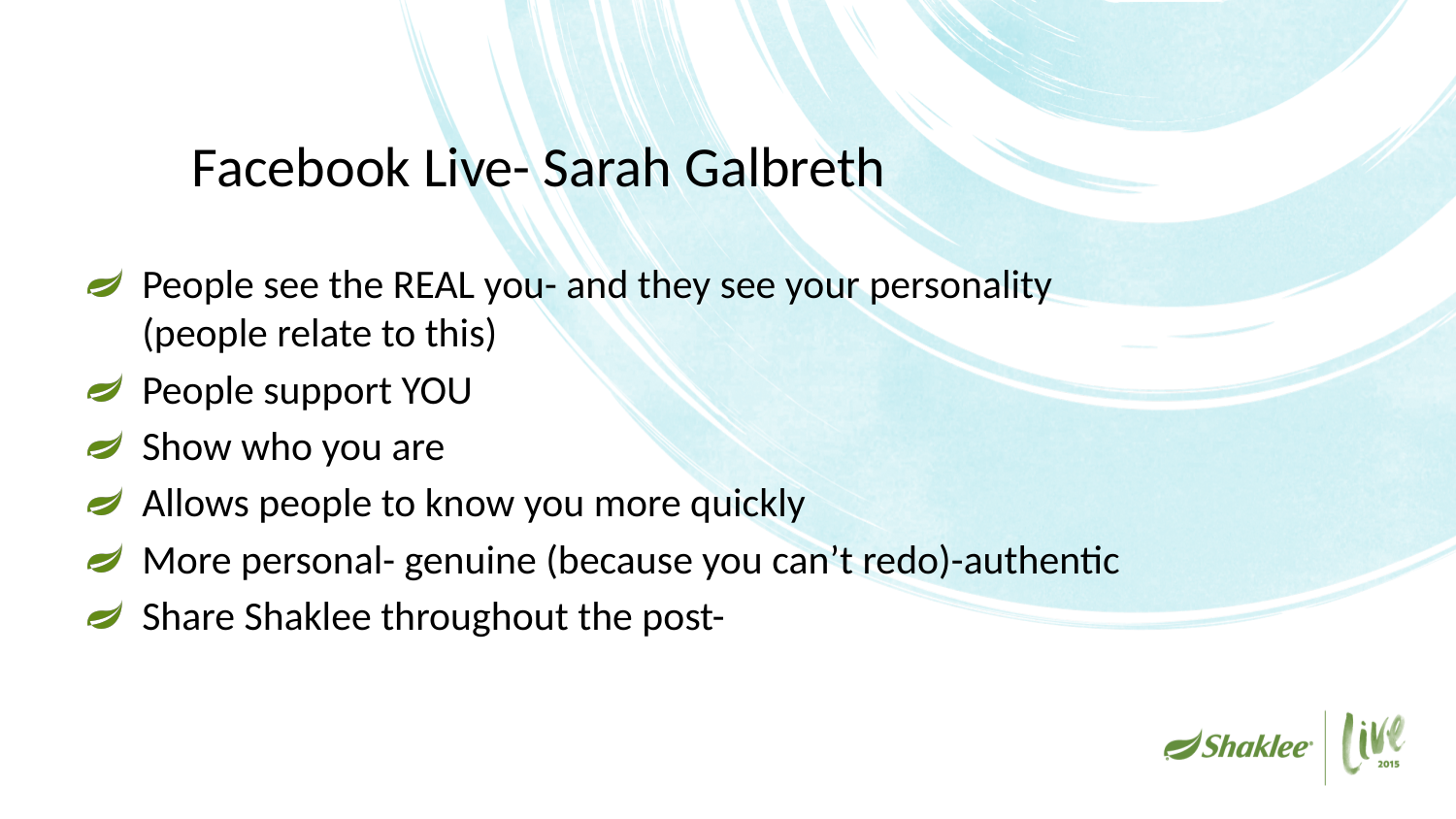

# Facebook Live- Sarah Galbreth
People see the REAL you- and they see your personality (people relate to this)
People support YOU
Show who you are
Allows people to know you more quickly
More personal- genuine (because you can’t redo)-authentic
Share Shaklee throughout the post-